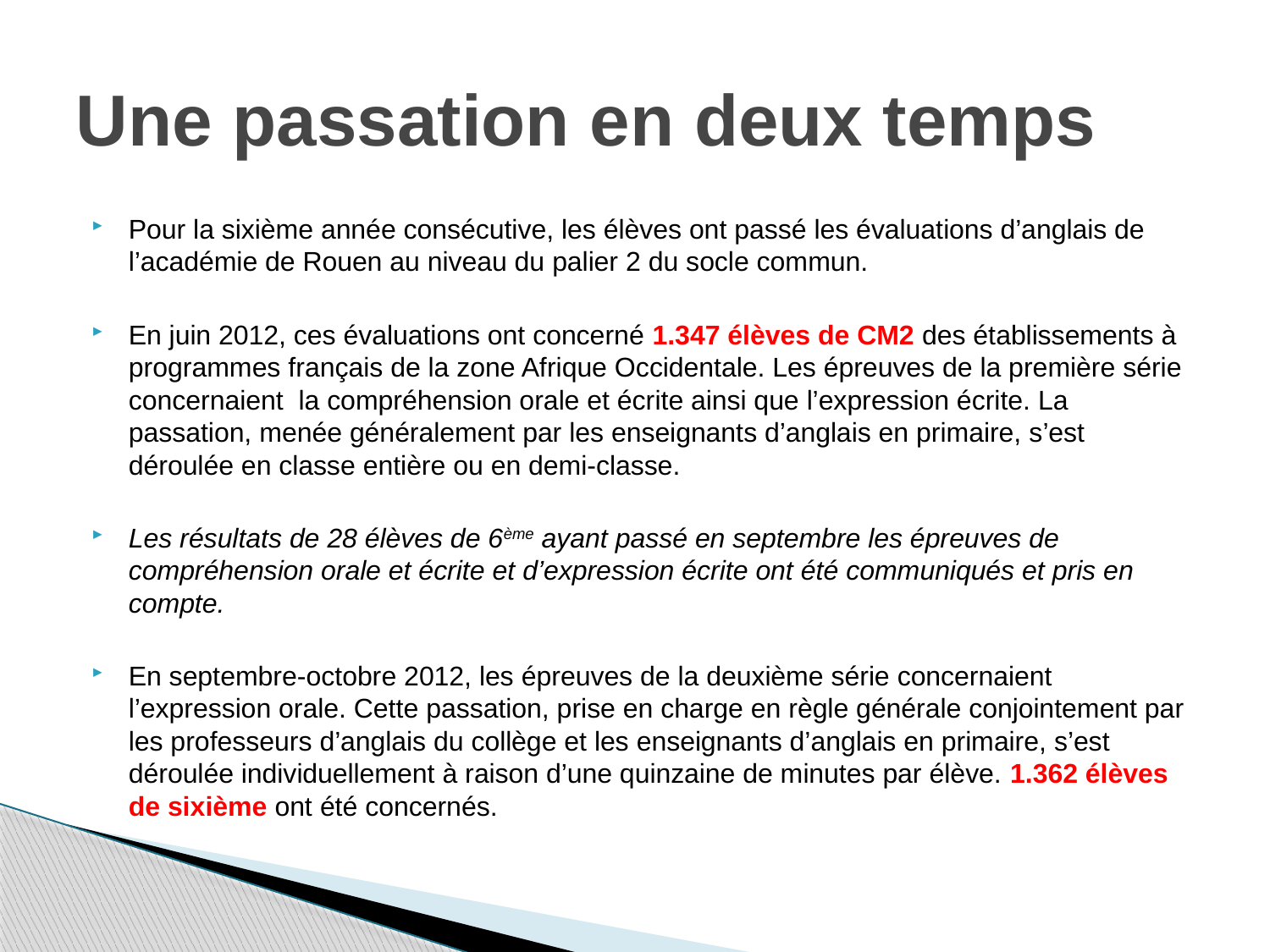

# Une passation en deux temps
Pour la sixième année consécutive, les élèves ont passé les évaluations d’anglais de l’académie de Rouen au niveau du palier 2 du socle commun.

En juin 2012, ces évaluations ont concerné 1.347 élèves de CM2 des établissements à programmes français de la zone Afrique Occidentale. Les épreuves de la première série concernaient  la compréhension orale et écrite ainsi que l’expression écrite. La passation, menée généralement par les enseignants d’anglais en primaire, s’est déroulée en classe entière ou en demi-classe.

Les résultats de 28 élèves de 6ème ayant passé en septembre les épreuves de compréhension orale et écrite et d’expression écrite ont été communiqués et pris en compte.

En septembre-octobre 2012, les épreuves de la deuxième série concernaient  l’expression orale. Cette passation, prise en charge en règle générale conjointement par les professeurs d’anglais du collège et les enseignants d’anglais en primaire, s’est déroulée individuellement à raison d’une quinzaine de minutes par élève. 1.362 élèves de sixième ont été concernés.